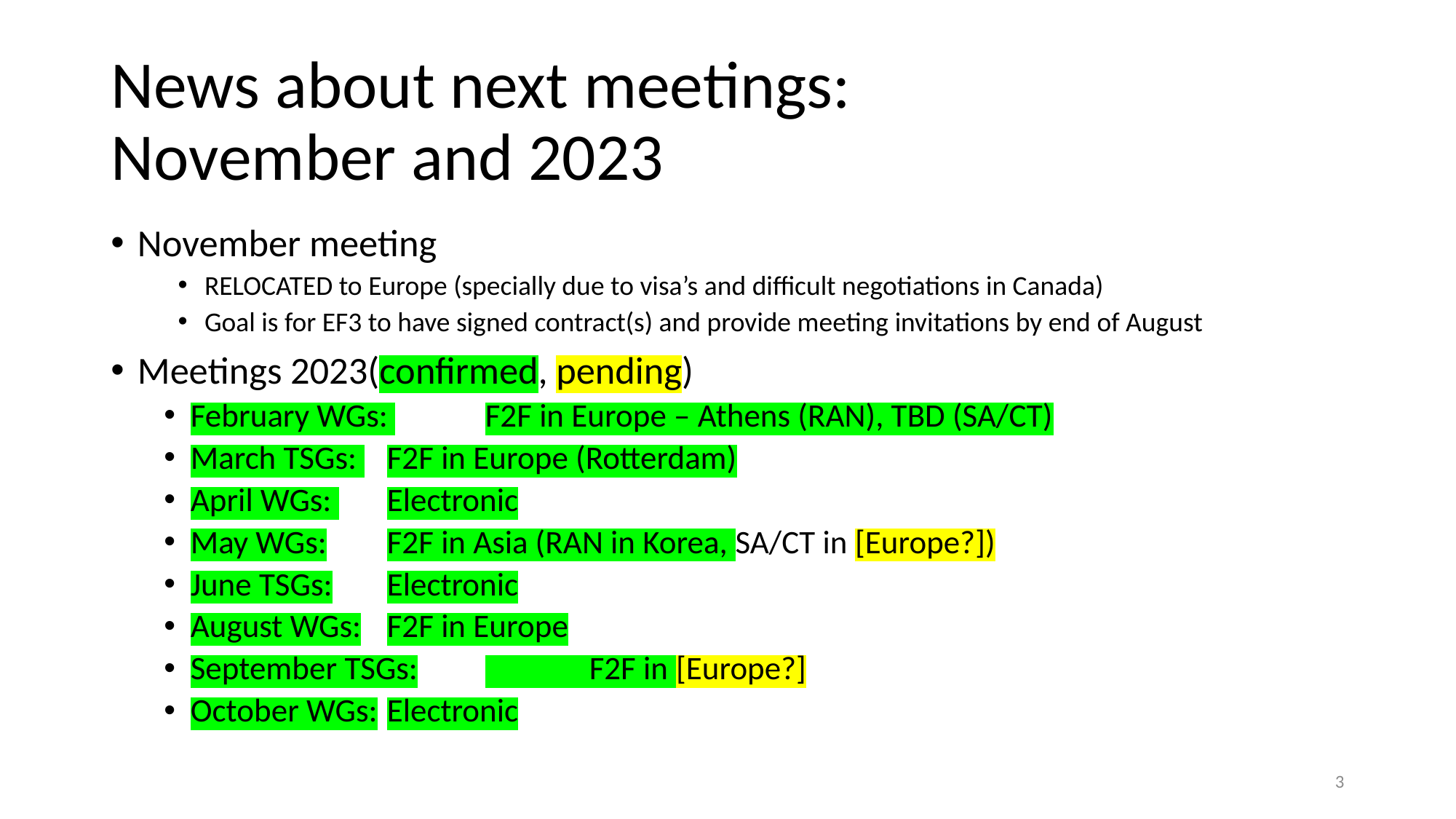

# News about next meetings: November and 2023
November meeting
RELOCATED to Europe (specially due to visa’s and difficult negotiations in Canada)
Goal is for EF3 to have signed contract(s) and provide meeting invitations by end of August
Meetings 2023(confirmed, pending)
February WGs: 		F2F in Europe – Athens (RAN), TBD (SA/CT)
March TSGs: 		F2F in Europe (Rotterdam)
April WGs: 		Electronic
May WGs:		F2F in Asia (RAN in Korea, SA/CT in [Europe?])
June TSGs:		Electronic
August WGs:		F2F in Europe
September TSGs:	              F2F in [Europe?]
October WGs:		Electronic

3